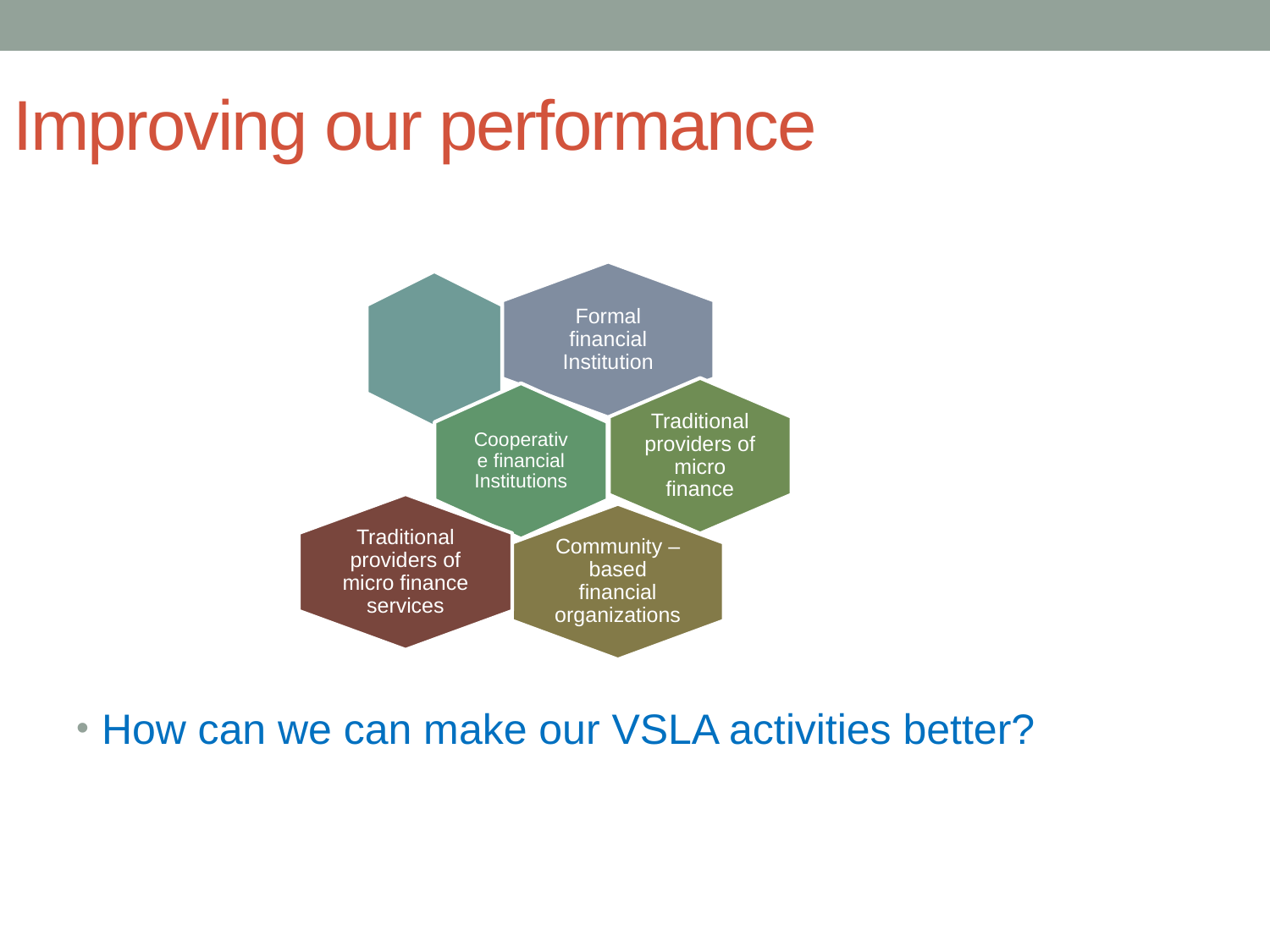

# Improving our performance

How can we can make our VSLA activities better?
Formal financial Institution

Cooperative financial Institutions
Traditional providers of micro finance
Community – based financial organizations
Traditional providers of micro finance services